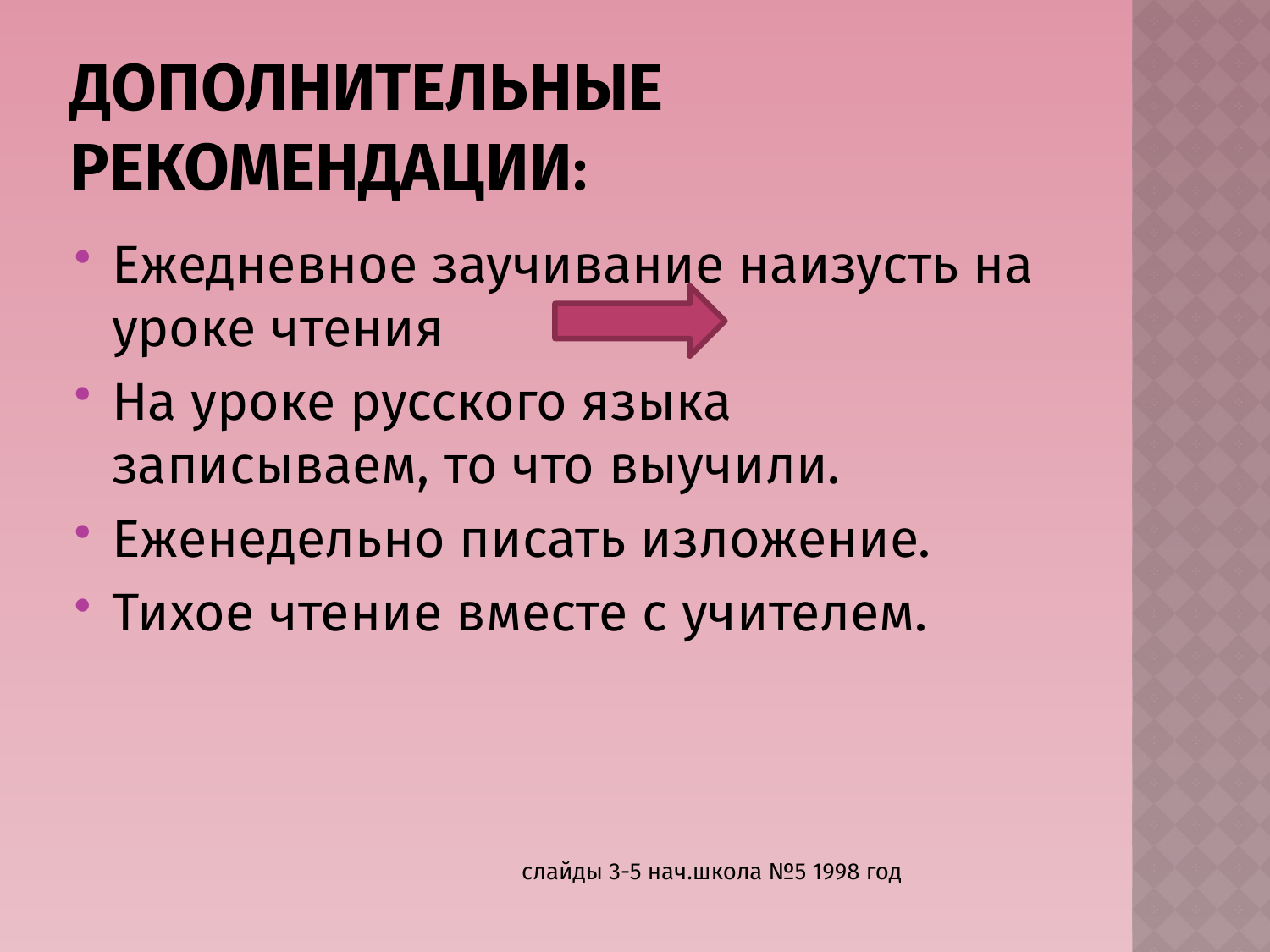

# Дополнительные рекомендации:
Ежедневное заучивание наизусть на уроке чтения
На уроке русского языка записываем, то что выучили.
Еженедельно писать изложение.
Тихое чтение вместе с учителем.

                                       слайды 3-5 нач.школа №5 1998 год